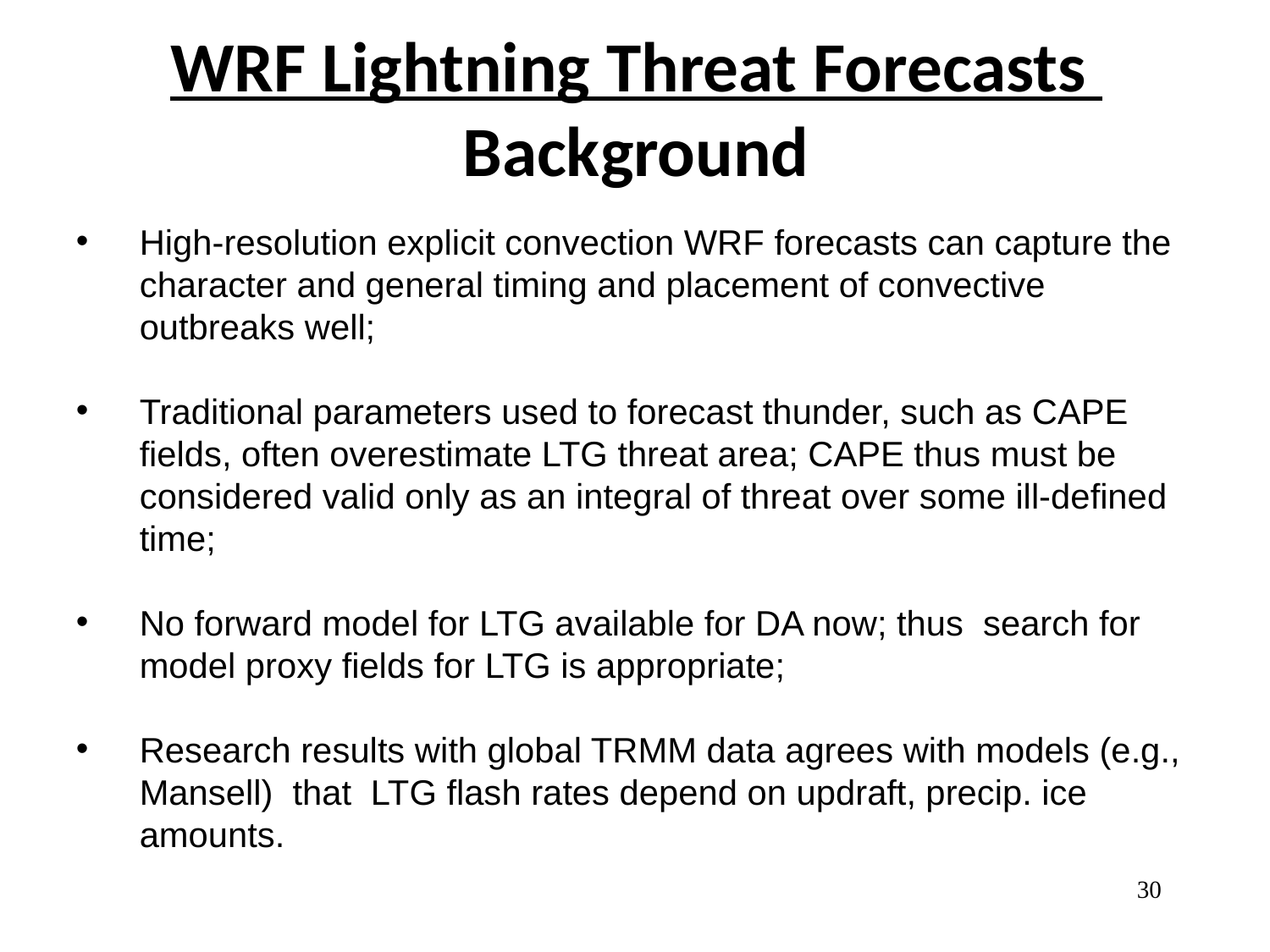

WRF Lightning Threat Forecasts
Background
High-resolution explicit convection WRF forecasts can capture the character and general timing and placement of convective outbreaks well;

Traditional parameters used to forecast thunder, such as CAPE fields, often overestimate LTG threat area; CAPE thus must be considered valid only as an integral of threat over some ill-defined time;

No forward model for LTG available for DA now; thus  search for model proxy fields for LTG is appropriate;

Research results with global TRMM data agrees with models (e.g., Mansell)  that  LTG flash rates depend on updraft, precip. ice amounts.

30